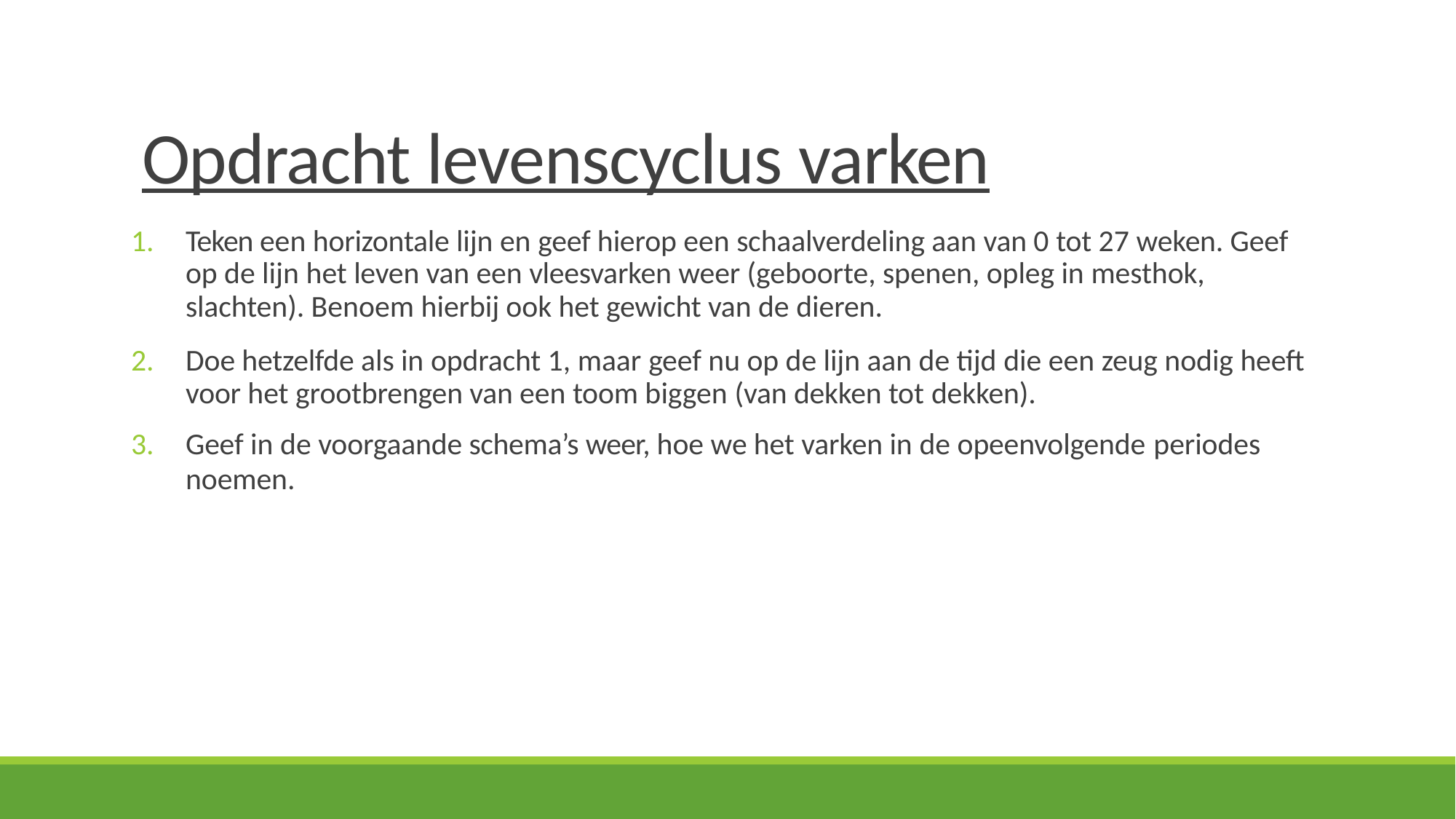

# Opdracht levenscyclus varken
Teken een horizontale lijn en geef hierop een schaalverdeling aan van 0 tot 27 weken. Geef  op de lijn het leven van een vleesvarken weer (geboorte, spenen, opleg in mesthok,  slachten). Benoem hierbij ook het gewicht van de dieren.
Doe hetzelfde als in opdracht 1, maar geef nu op de lijn aan de tijd die een zeug nodig heeft  voor het grootbrengen van een toom biggen (van dekken tot dekken).
Geef in de voorgaande schema’s weer, hoe we het varken in de opeenvolgende periodes
noemen.